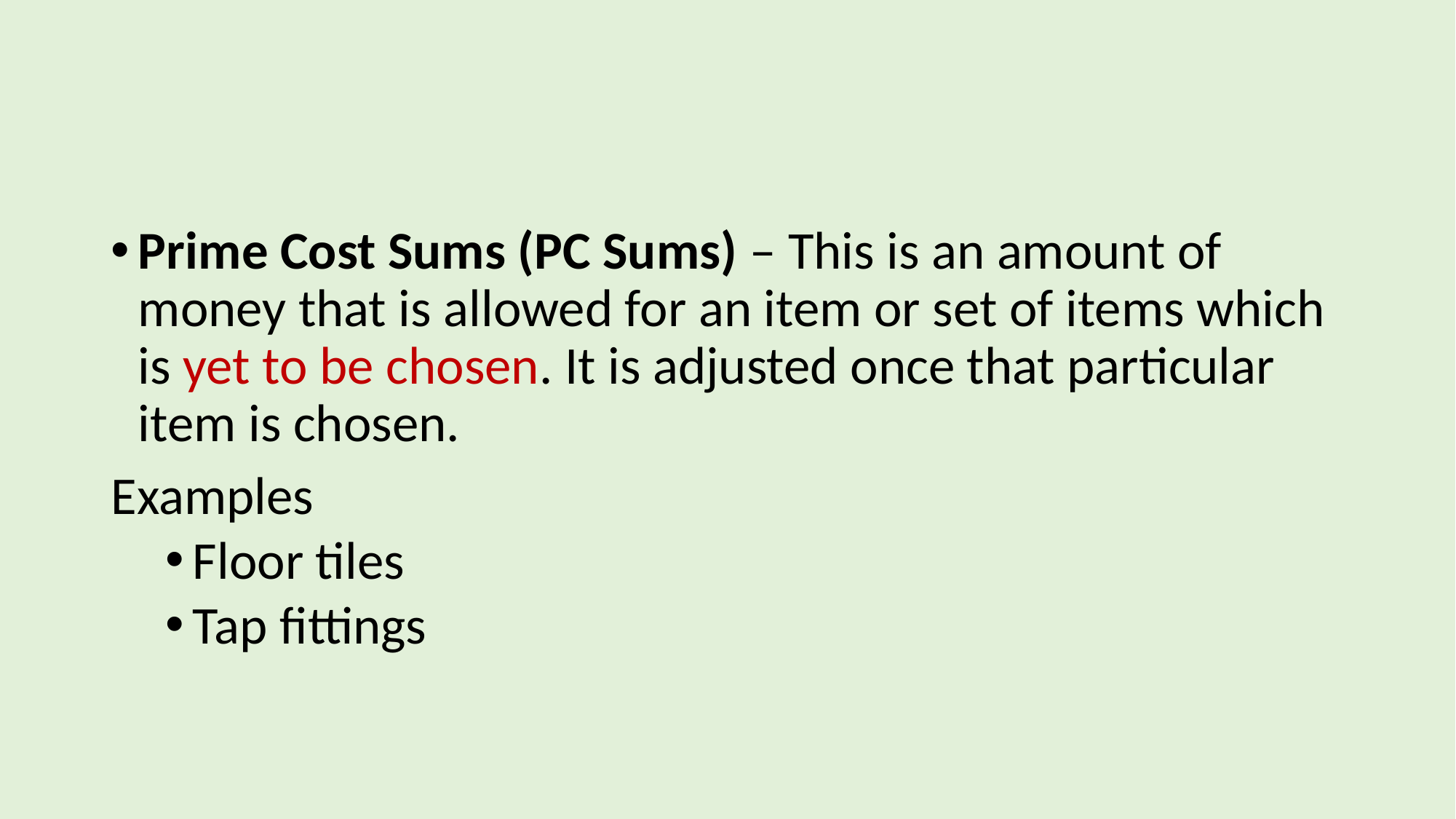

#
Prime Cost Sums (PC Sums) – This is an amount of money that is allowed for an item or set of items which is yet to be chosen. It is adjusted once that particular item is chosen.
Examples
Floor tiles
Tap fittings